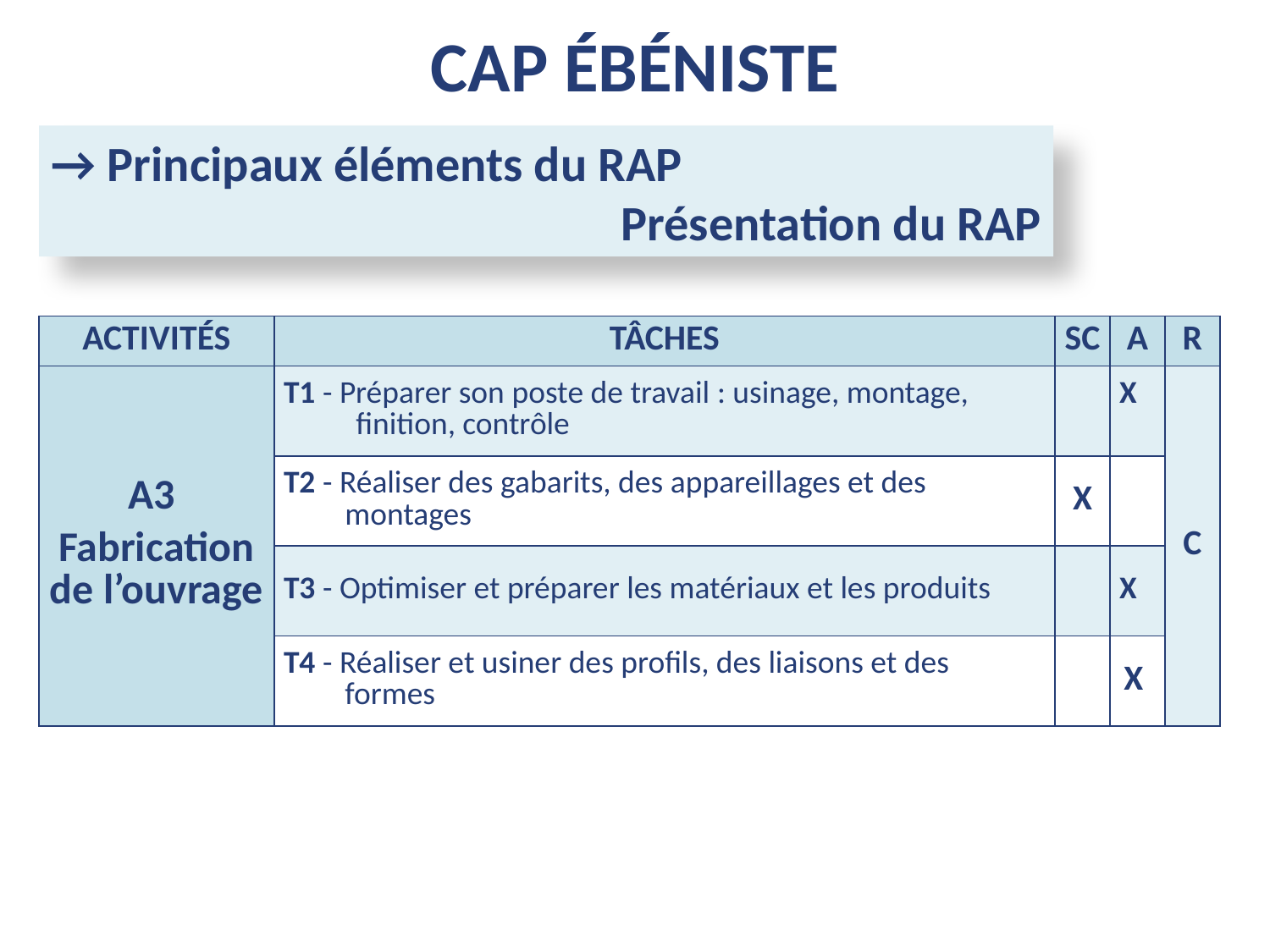

CAP ébéniste
→ Principaux éléments du RAP
                     Présentation du RAP
| ACTIVITÉS | TÂCHES | SC | A | R |
| --- | --- | --- | --- | --- |
| A3 Fabrication de l’ouvrage | T1 - Préparer son poste de travail : usinage, montage, finition, contrôle |  | X | C |
|  | T2 - Réaliser des gabarits, des appareillages et des montages | X |  |  |
|  | T3 - Optimiser et préparer les matériaux et les produits |  | X |  |
|  | T4 - Réaliser et usiner des profils, des liaisons et des formes |  | X |  |